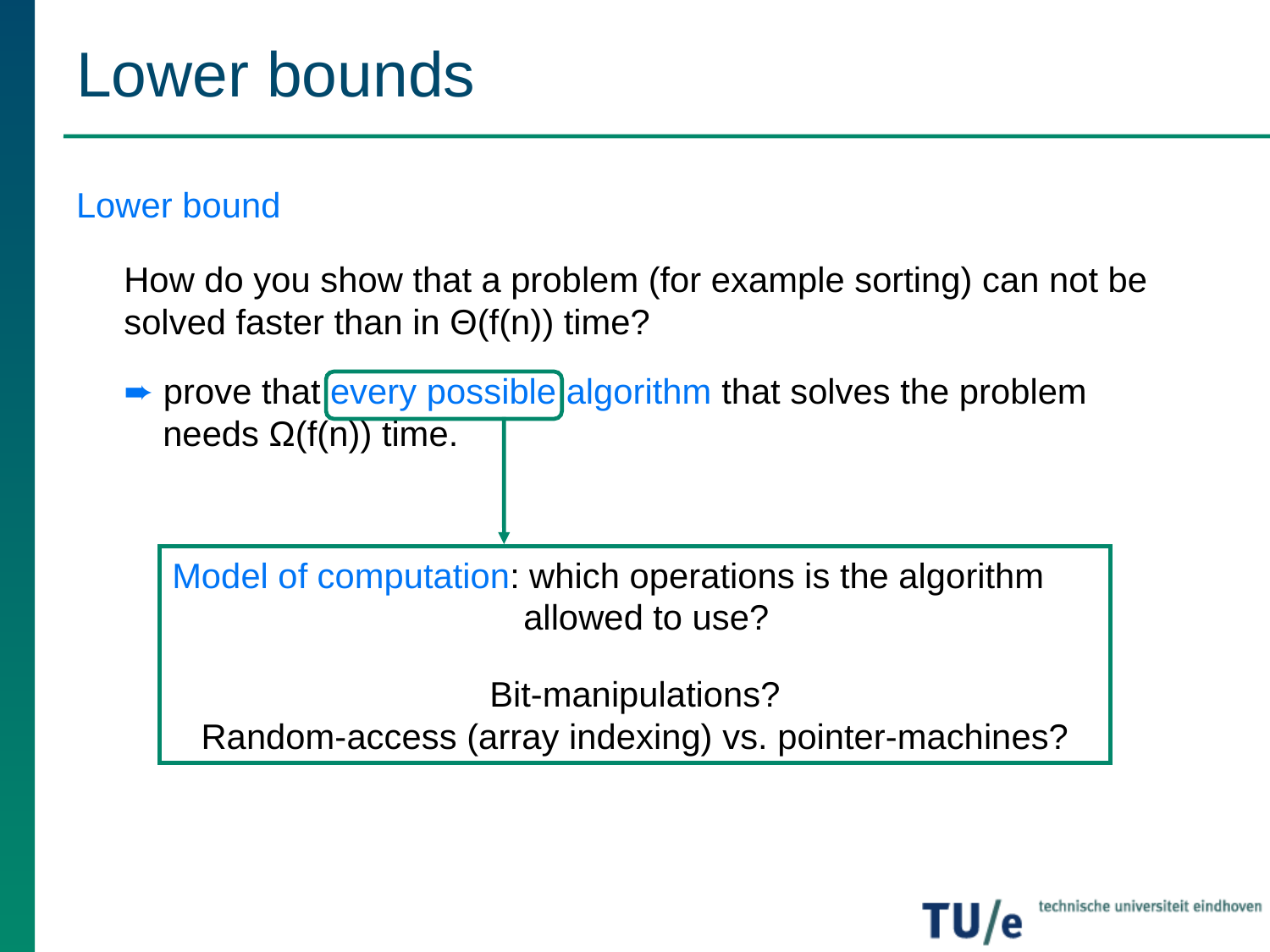

# Lower bounds
Lower bound
	How do you show that a problem (for example sorting) can not be solved faster than in Θ(f(n)) time?

	➨ prove that every possible algorithm that solves the problem
    needs Ω(f(n)) time.

Model of computation: which operations is the algorithm
		          allowed to use?
Bit-manipulations?
Random-access (array indexing) vs. pointer-machines?